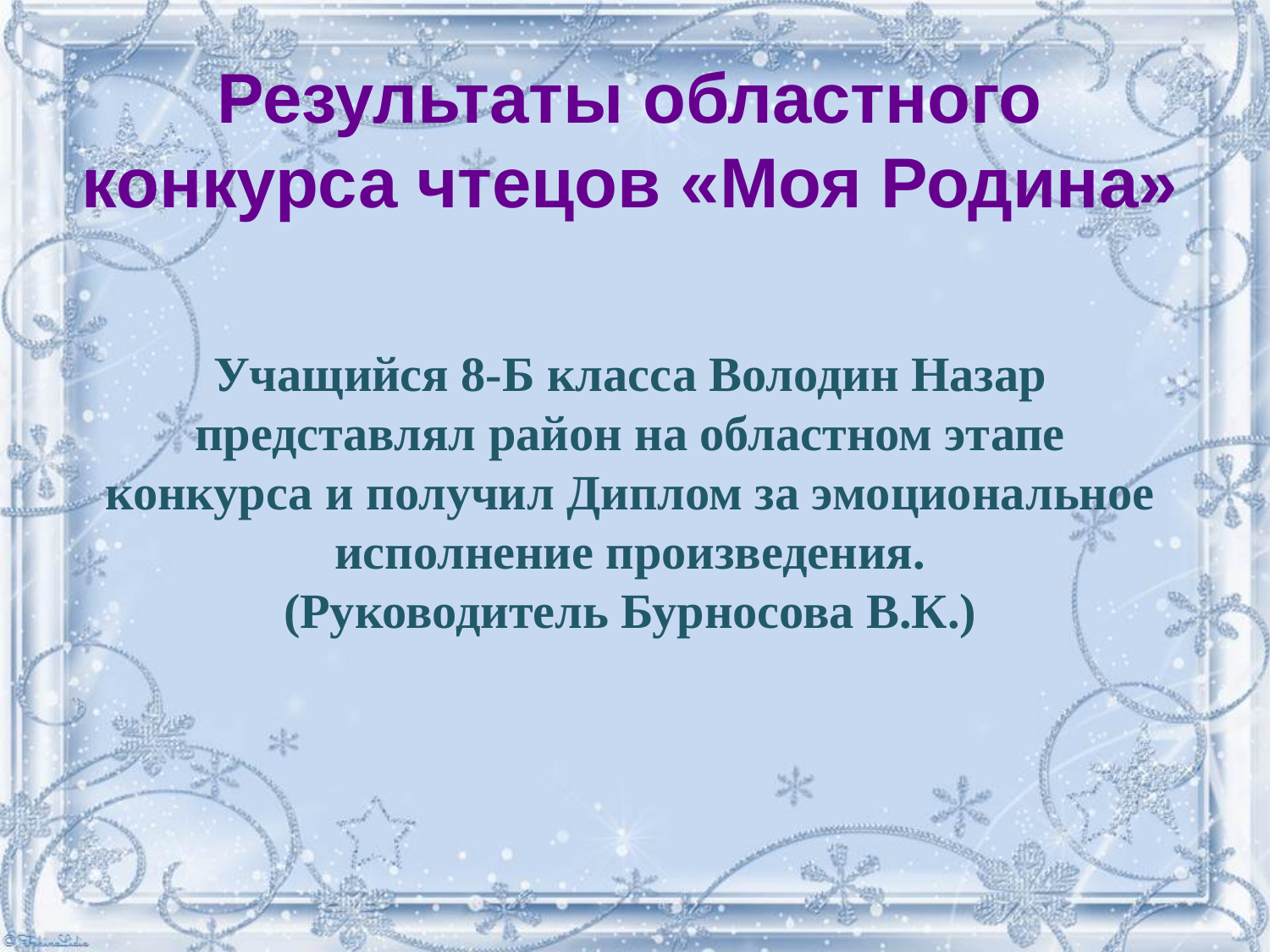

Результаты областного конкурса чтецов «Моя Родина»
Учащийся 8-Б класса Володин Назар представлял район на областном этапе конкурса и получил Диплом за эмоциональное исполнение произведения.
(Руководитель Бурносова В.К.)